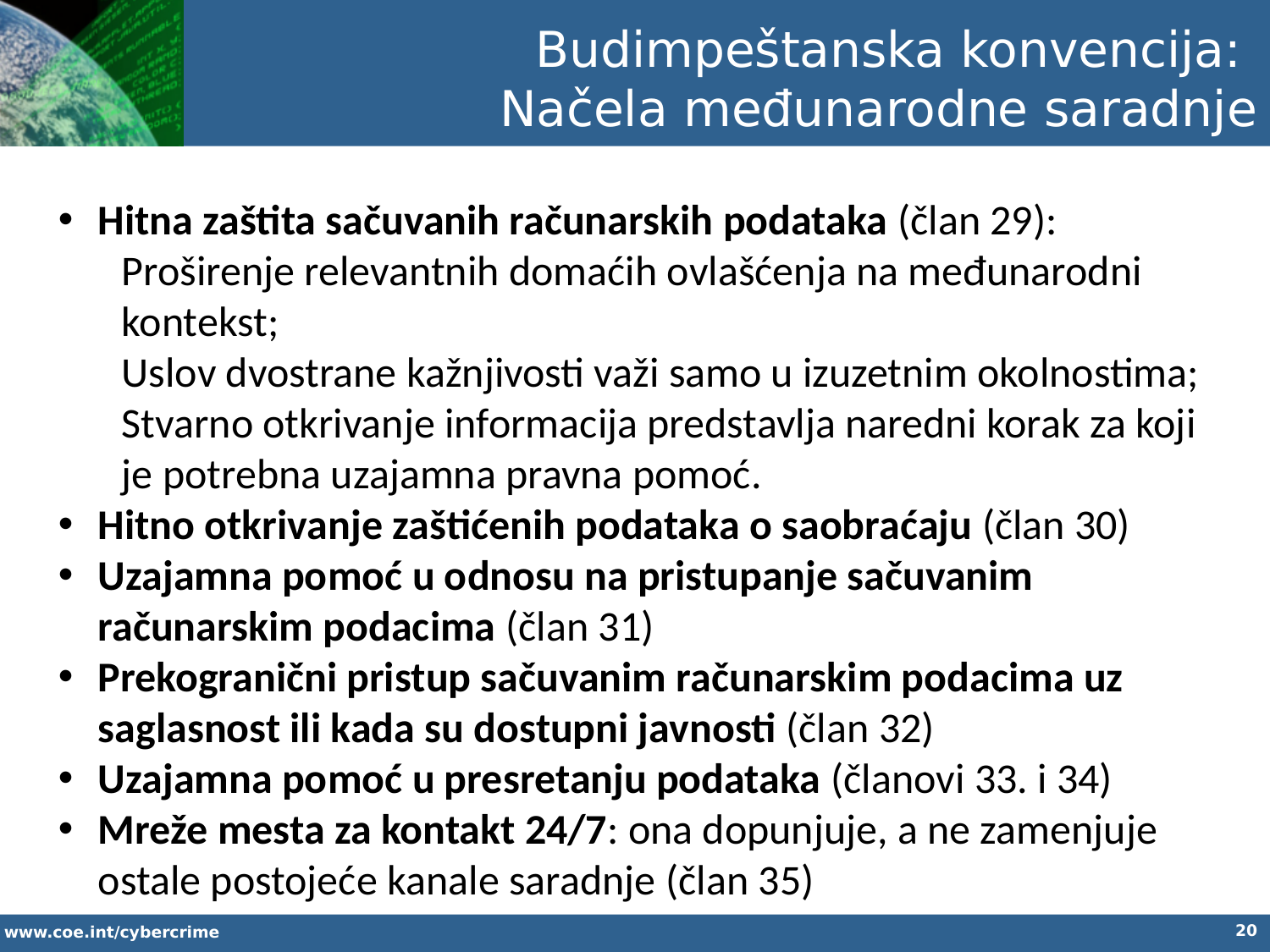

Budimpeštanska konvencija:
Načela međunarodne saradnje
Hitna zaštita sačuvanih računarskih podataka (član 29):
Proširenje relevantnih domaćih ovlašćenja na međunarodni kontekst;
Uslov dvostrane kažnjivosti važi samo u izuzetnim okolnostima;
Stvarno otkrivanje informacija predstavlja naredni korak za koji je potrebna uzajamna pravna pomoć.
Hitno otkrivanje zaštićenih podataka o saobraćaju (član 30)
Uzajamna pomoć u odnosu na pristupanje sačuvanim računarskim podacima (član 31)
Prekogranični pristup sačuvanim računarskim podacima uz saglasnost ili kada su dostupni javnosti (član 32)
Uzajamna pomoć u presretanju podataka (članovi 33. i 34)
Mreže mesta za kontakt 24/7: ona dopunjuje, a ne zamenjuje ostale postojeće kanale saradnje (član 35)
20